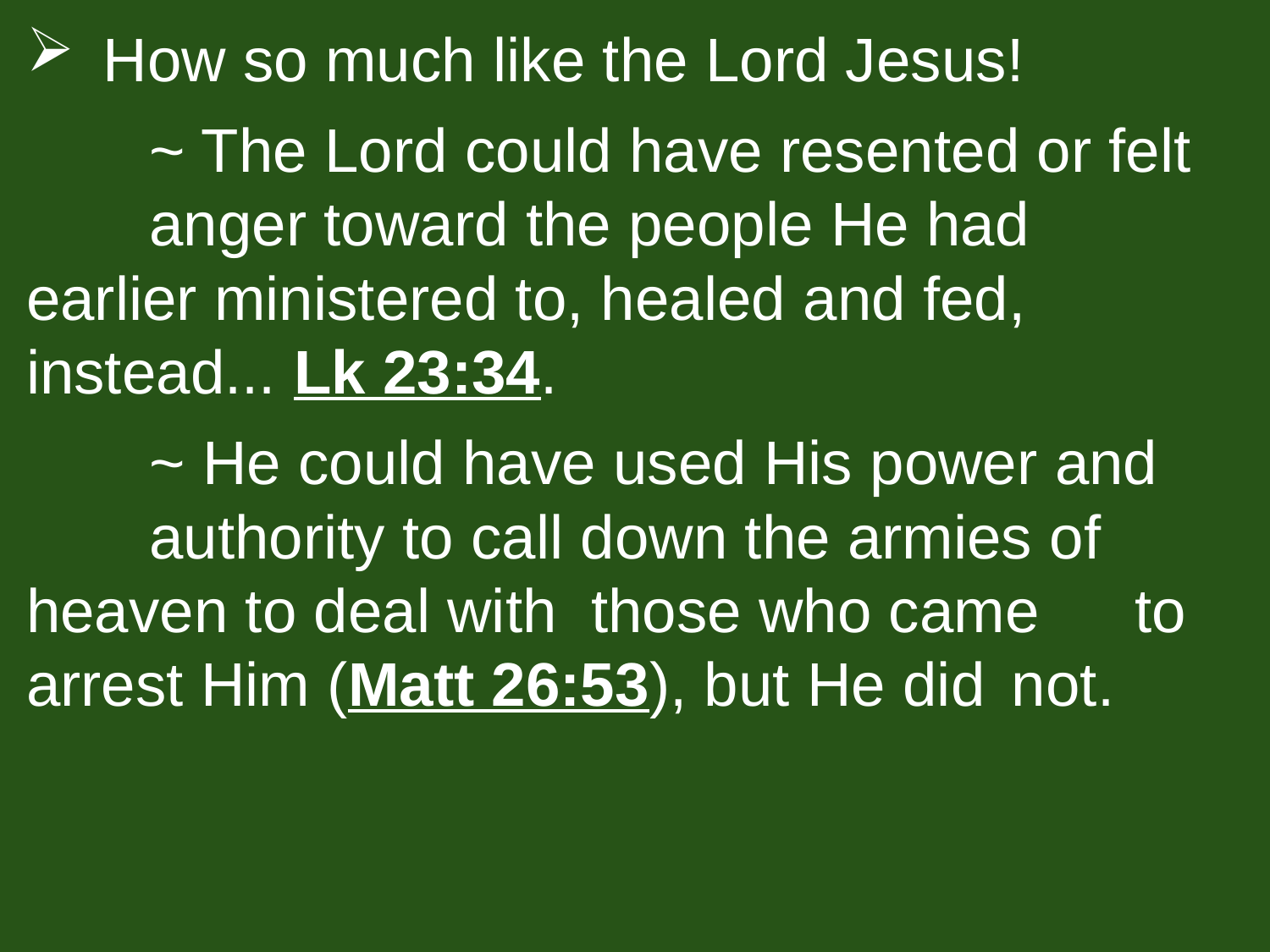

How so much like the Lord Jesus!
		~ The Lord could have resented or felt 					anger toward the people He had 						earlier ministered to, healed and fed, 					instead... Lk 23:34.
	~ He could have used His power and 					authority to call down the armies of 					heaven to deal with  those who came 				to arrest Him (Matt 26:53), but He did 				not.